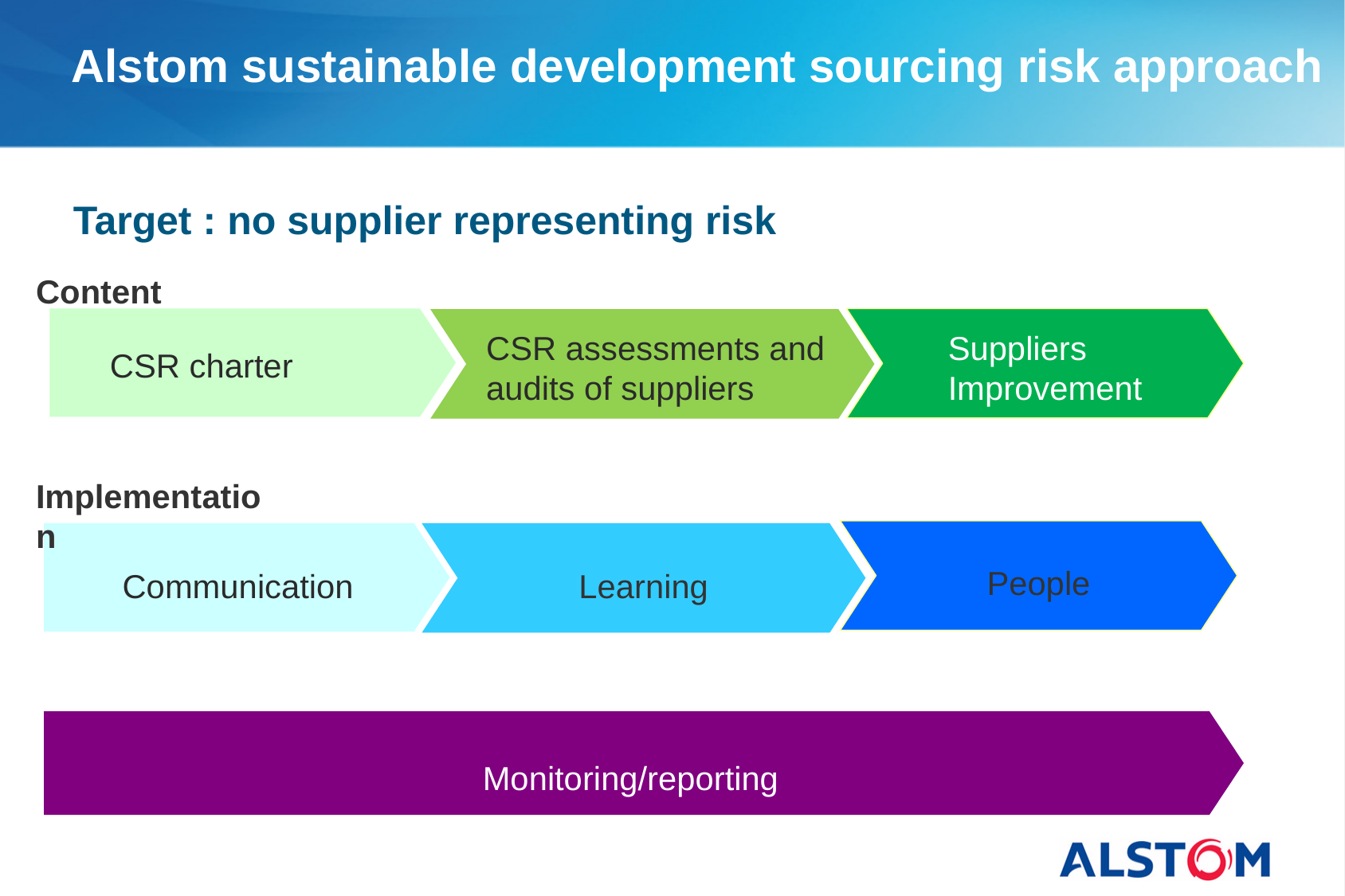

Alstom sustainable development sourcing risk approach
Target : no supplier representing risk
Content

CSR assessments and audits of suppliers
Suppliers
Improvement
CSR charter

Implementation

People

Communication

Learning

Monitoring/reporting